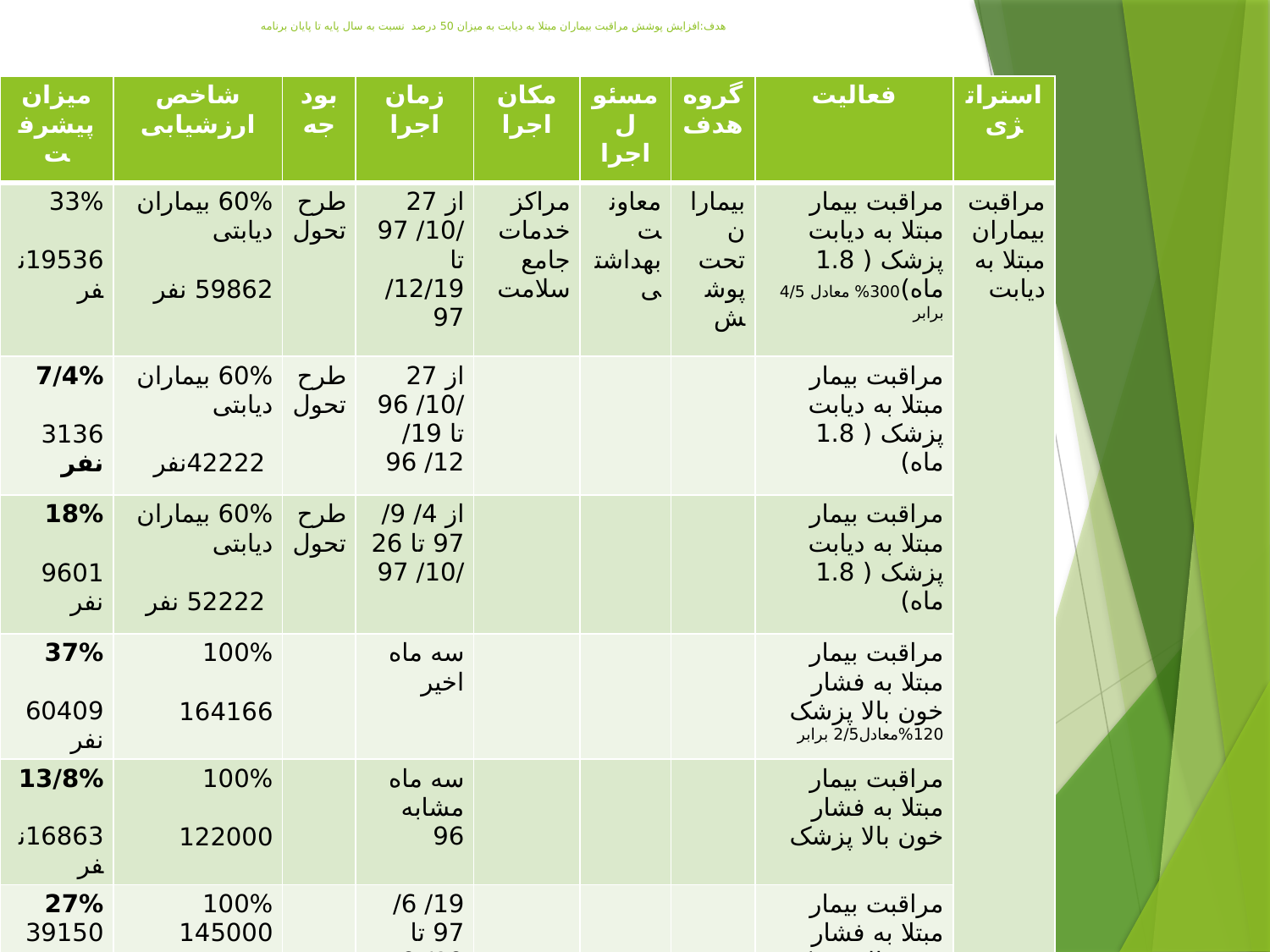

# هدف:افزایش پوشش مراقبت بیماران مبتلا به دیابت به میزان 50 درصد  نسبت به سال پایه تا پایان برنامه
| میزان پیشرفت | شاخص ارزشیابی | بودجه | زمان اجرا | مکان اجرا | مسئول اجرا | گروه هدف | فعالیت | استراتژی |
| --- | --- | --- | --- | --- | --- | --- | --- | --- |
| 33% 19536نفر | 60% بیماران دیابتی 59862 نفر | طرح تحول | از 27 /10/ 97 تا 12/19/ 97 | مراکز خدمات جامع سلامت | معاونت بهداشتی | بیماران تحت پوشش | مراقبت بیمار مبتلا به دیابت پزشک ( 1.8 ماه)300% معادل 4/5 برابر | مراقبت بیماران مبتلا به دیابت |
| 7/4% 3136 نفر | 60% بیماران دیابتی 42222نفر | طرح تحول | از 27 /10/ 96 تا 19/ 12/ 96 |  |  |  | مراقبت بیمار مبتلا به دیابت پزشک ( 1.8 ماه) |  |
| 18% 9601 نفر | 60% بیماران دیابتی 52222 نفر | طرح تحول | از 4/ 9/ 97 تا 26 /10/ 97 |  |  |  | مراقبت بیمار مبتلا به دیابت پزشک ( 1.8 ماه) |  |
| 37% 60409 نفر | 100% 164166 |  | سه ماه اخیر |  |  |  | مراقبت بیمار مبتلا به فشار خون بالا پزشک 120%معادل2/5 برابر |  |
| 13/8% 16863نفر | 100% 122000 |  | سه ماه مشابه 96 |  |  |  | مراقبت بیمار مبتلا به فشار خون بالا پزشک |  |
| 27% 39150 نفر | 100% 145000 |  | 19/ 6/ 97 تا 19/ 9 /97 |  |  |  | مراقبت بیمار مبتلا به فشار خون بالا پزشک |  |